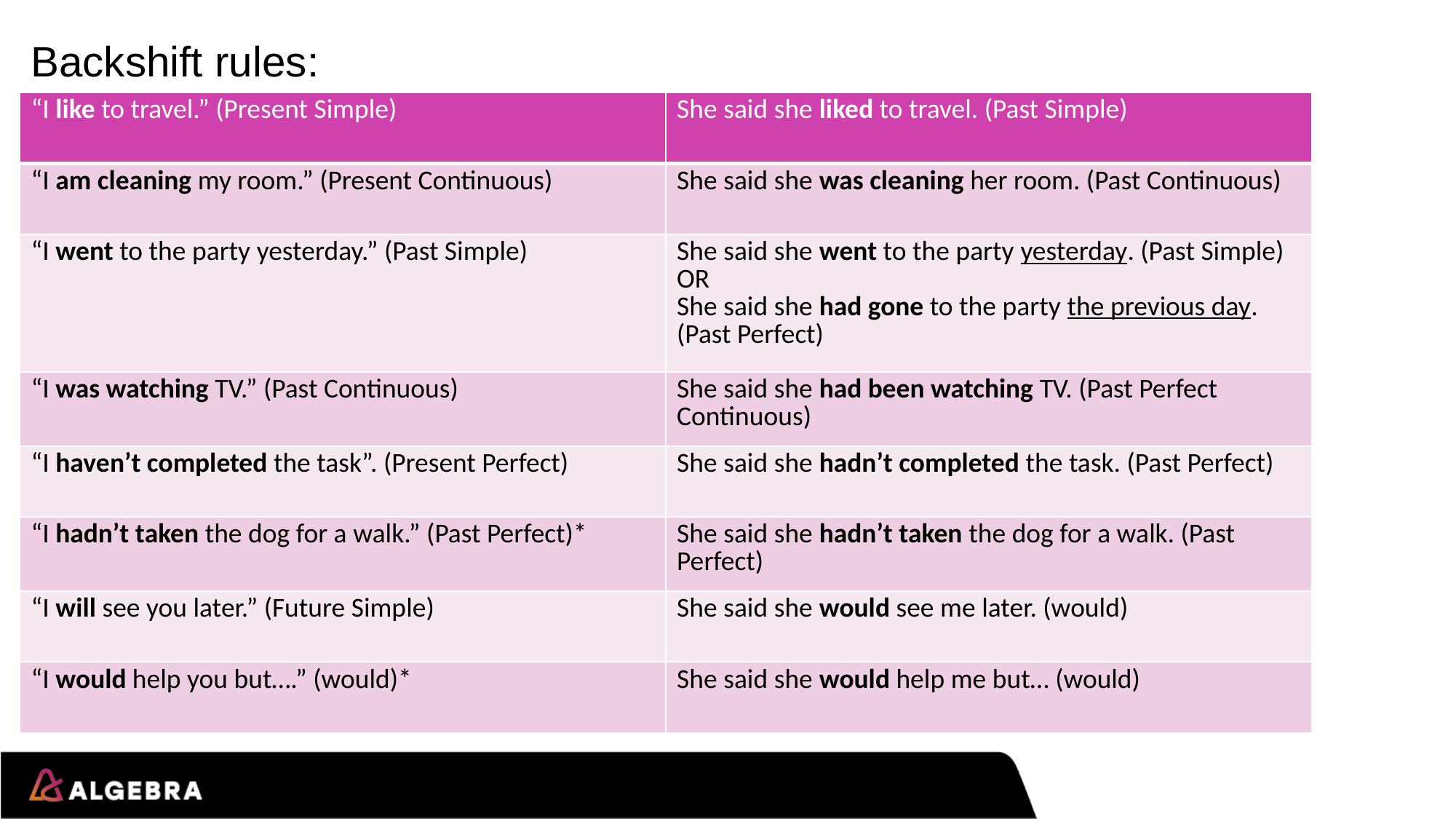

Backshift rules:

| “I like to travel.” (Present Simple) | She said she liked to travel. (Past Simple) |
| --- | --- |
| “I am cleaning my room.” (Present Continuous) | She said she was cleaning her room. (Past Continuous) |
| “I went to the party yesterday.” (Past Simple) | She said she went to the party yesterday. (Past Simple) OR She said she had gone to the party the previous day. (Past Perfect) |
| “I was watching TV.” (Past Continuous) | She said she had been watching TV. (Past Perfect Continuous) |
| “I haven’t completed the task”. (Present Perfect) | She said she hadn’t completed the task. (Past Perfect) |
| “I hadn’t taken the dog for a walk.” (Past Perfect)\* | She said she hadn’t taken the dog for a walk. (Past Perfect) |
| “I will see you later.” (Future Simple) | She said she would see me later. (would) |
| “I would help you but….” (would)\* | She said she would help me but… (would) |